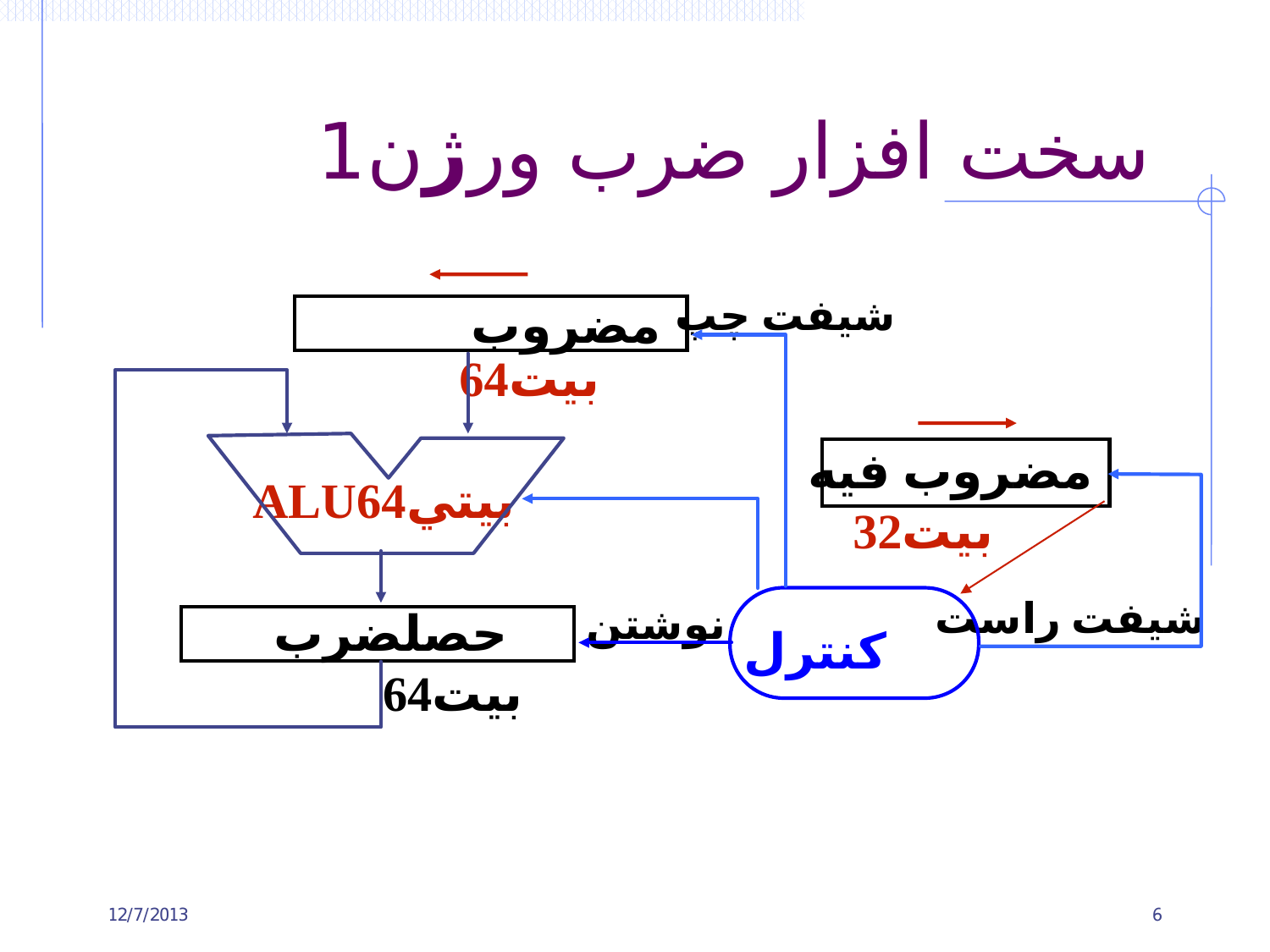

# سخت افزار ضرب ورژن1

شيفت چپ
مضروب

64بيت

مضروب فيه

ALU64بيتي

32بيت

شيفت راست

نوشتن
حصلضرب

کنترل

64بيت
12/7/2013
6